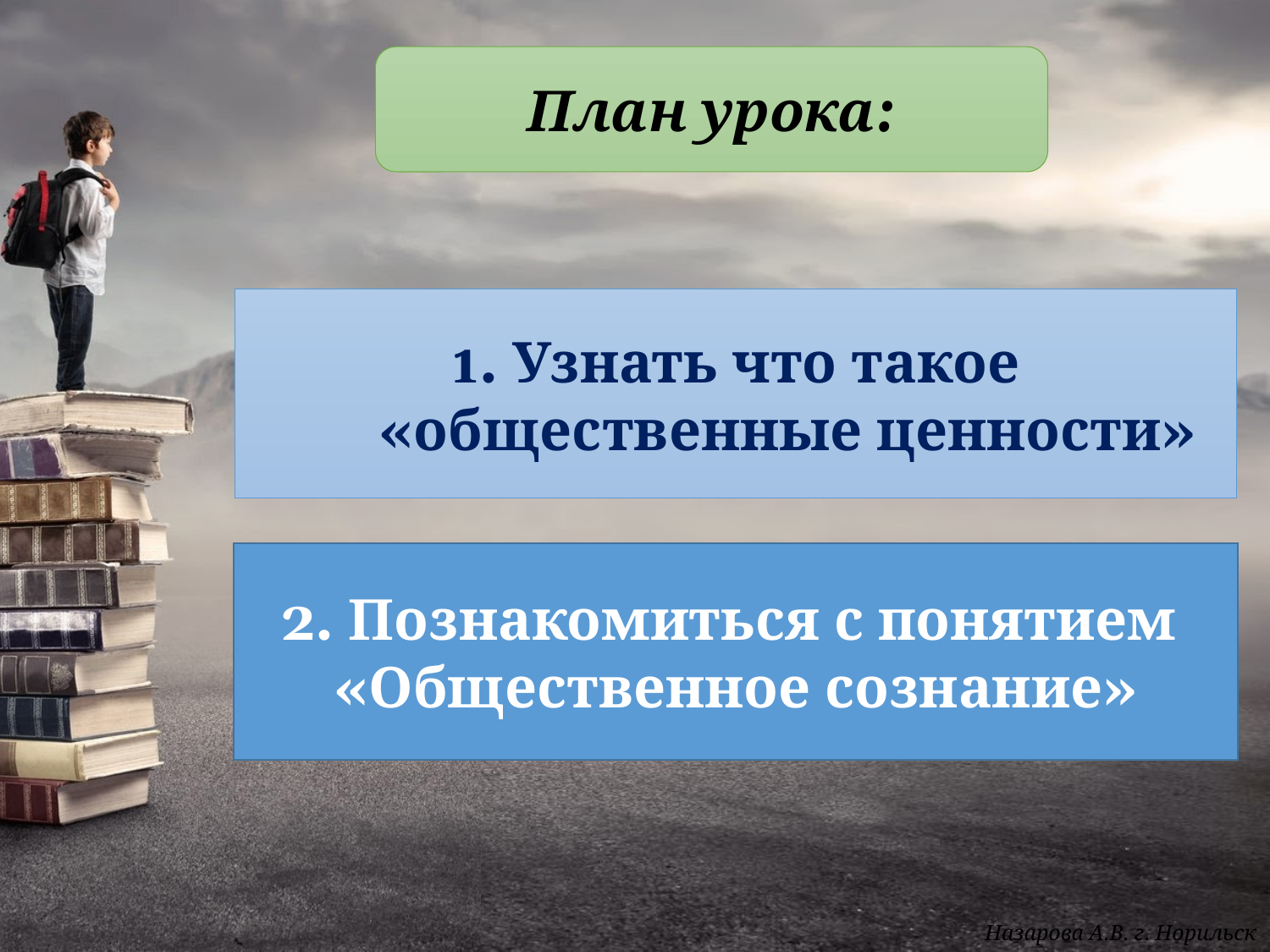

План урока:
1. Узнать что такое «общественные ценности»
2. Познакомиться с понятием
«Общественное сознание»
Назарова А.В. г. Норильск